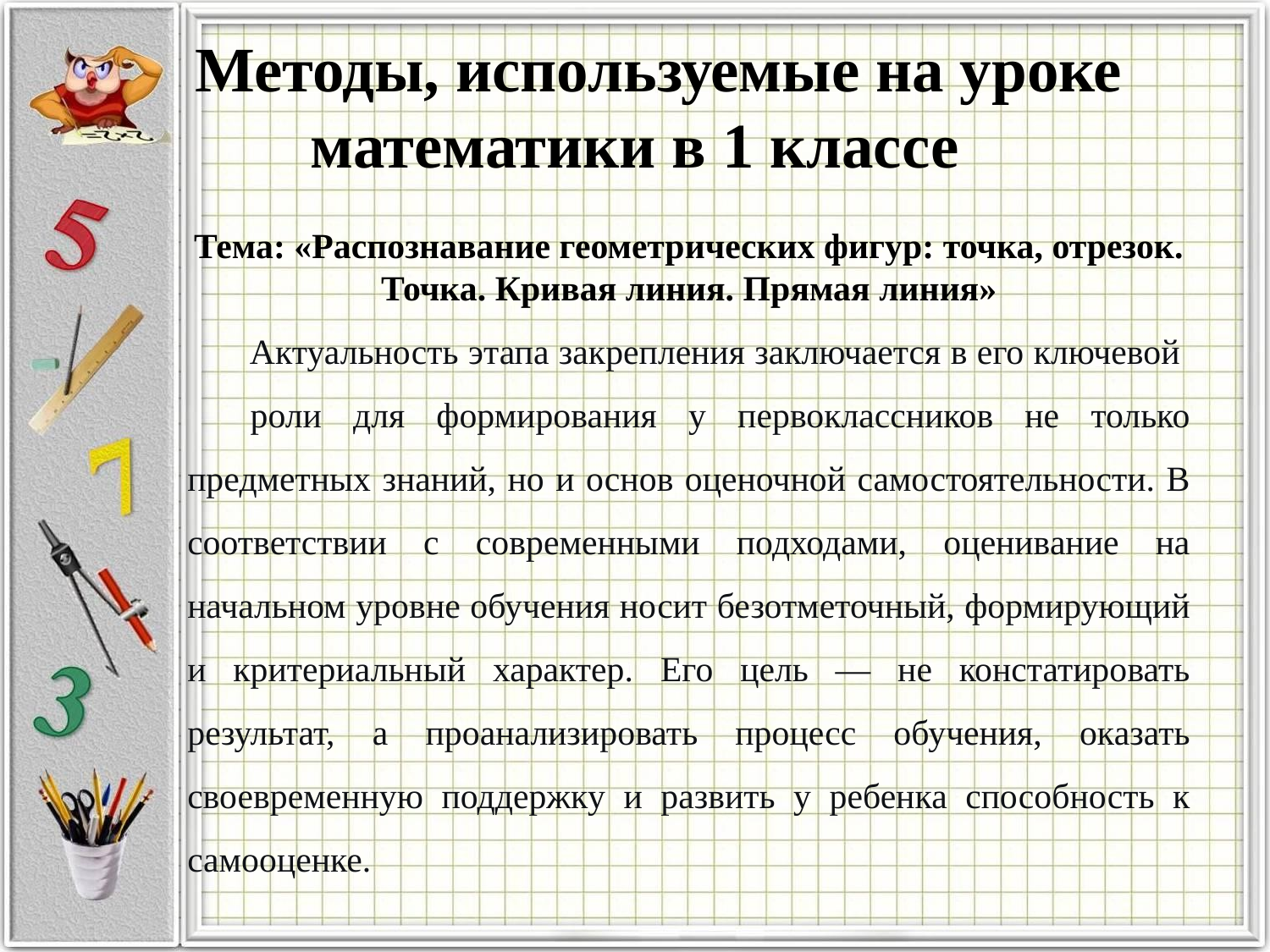

# Методы, используемые на уроке  математики в 1 классе
Тема: «Распознавание геометрических фигур: точка, отрезок. Точка. Кривая линия. Прямая линия»
Актуальность этапа закрепления заключается в его ключевой    роли для формирования у первоклассников не только предметных знаний, но и основ оценочной самостоятельности. В соответствии с современными подходами, оценивание на начальном уровне обучения носит безотметочный, формирующий и критериальный характер. Его цель — не констатировать результат, а проанализировать процесс обучения, оказать своевременную поддержку и развить у ребенка способность к самооценке.